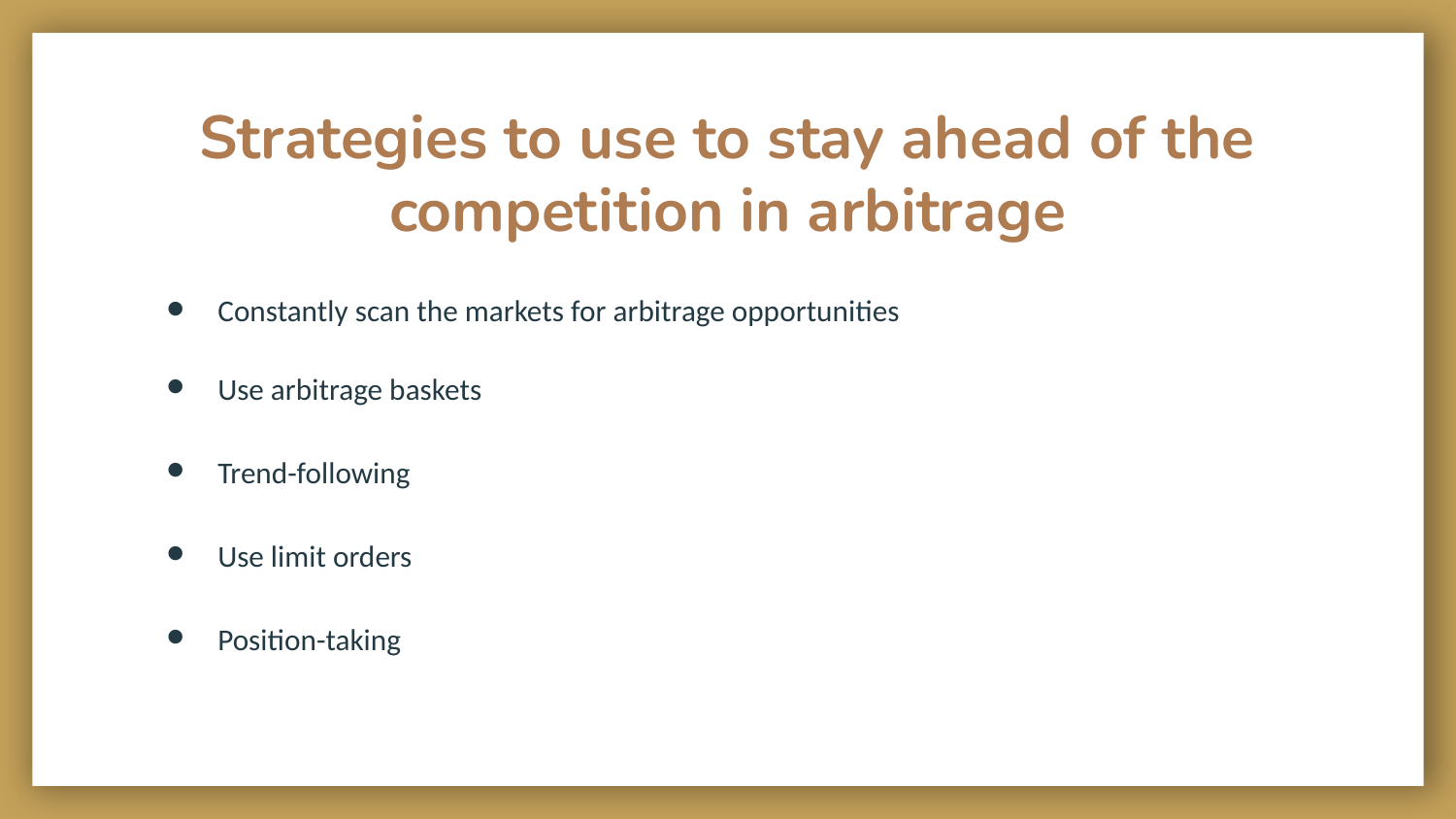

# Strategies to use to stay ahead of the competition in arbitrage
Constantly scan the markets for arbitrage opportunities
Use arbitrage baskets
Trend-following
Use limit orders
Position-taking